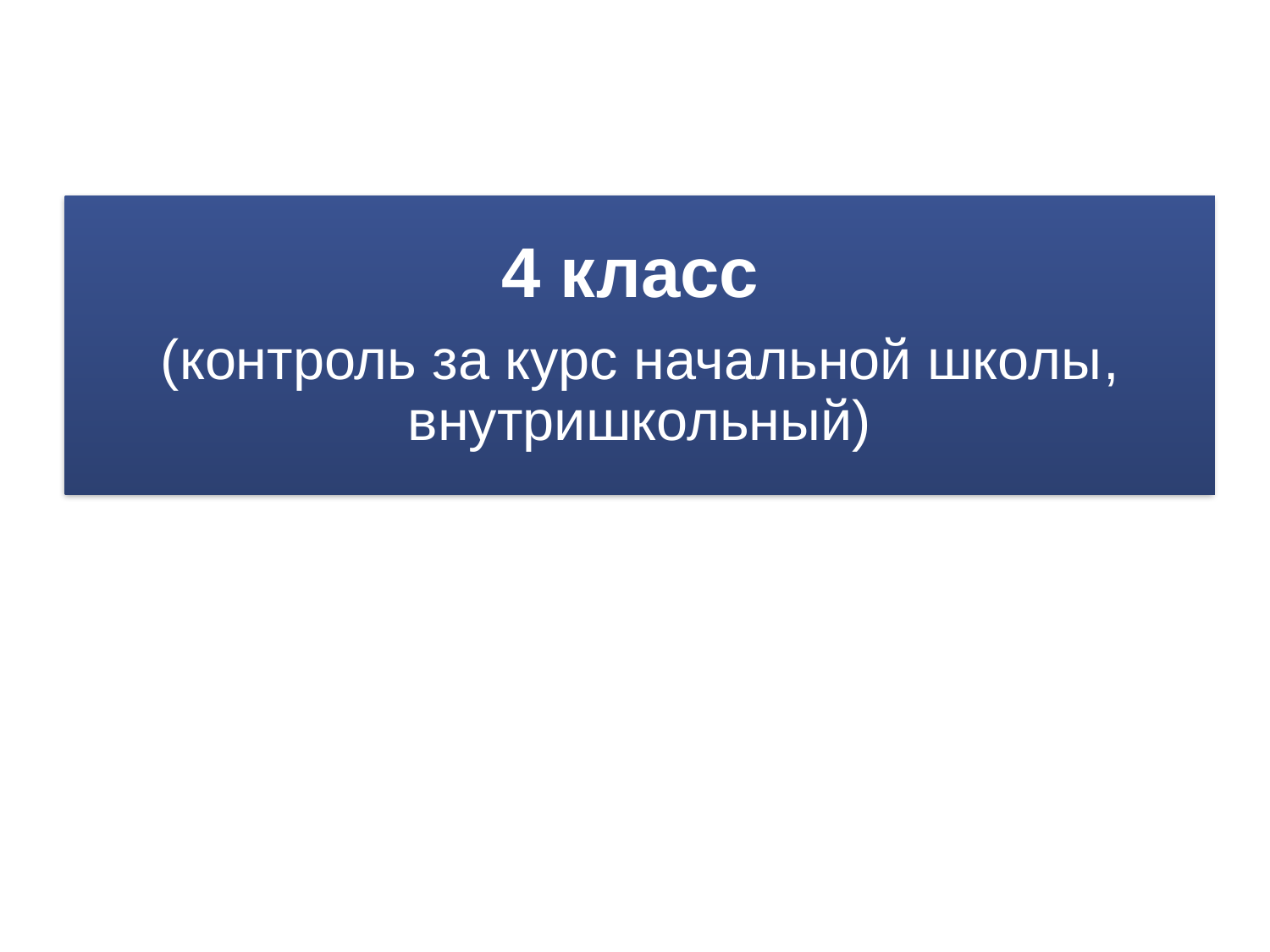

4 класс
(контроль за курс начальной школы, внутришкольный)